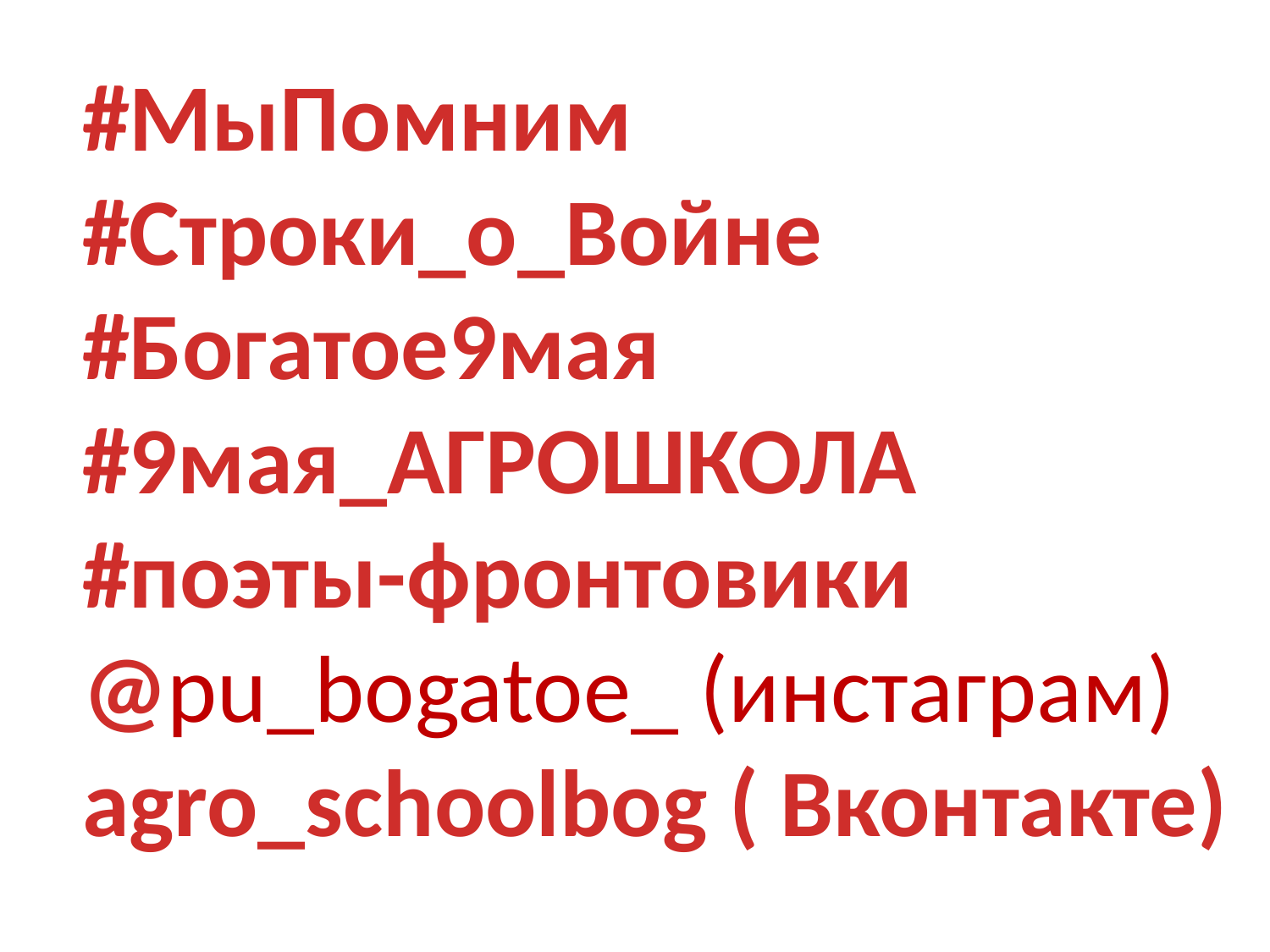

#МыПомним
#Строки_о_Войне
#Богатое9мая
#9мая_АГРОШКОЛА
#поэты-фронтовики
@pu_bogatoe_ (инстаграм)
agro_schoolbog ( Вконтакте)